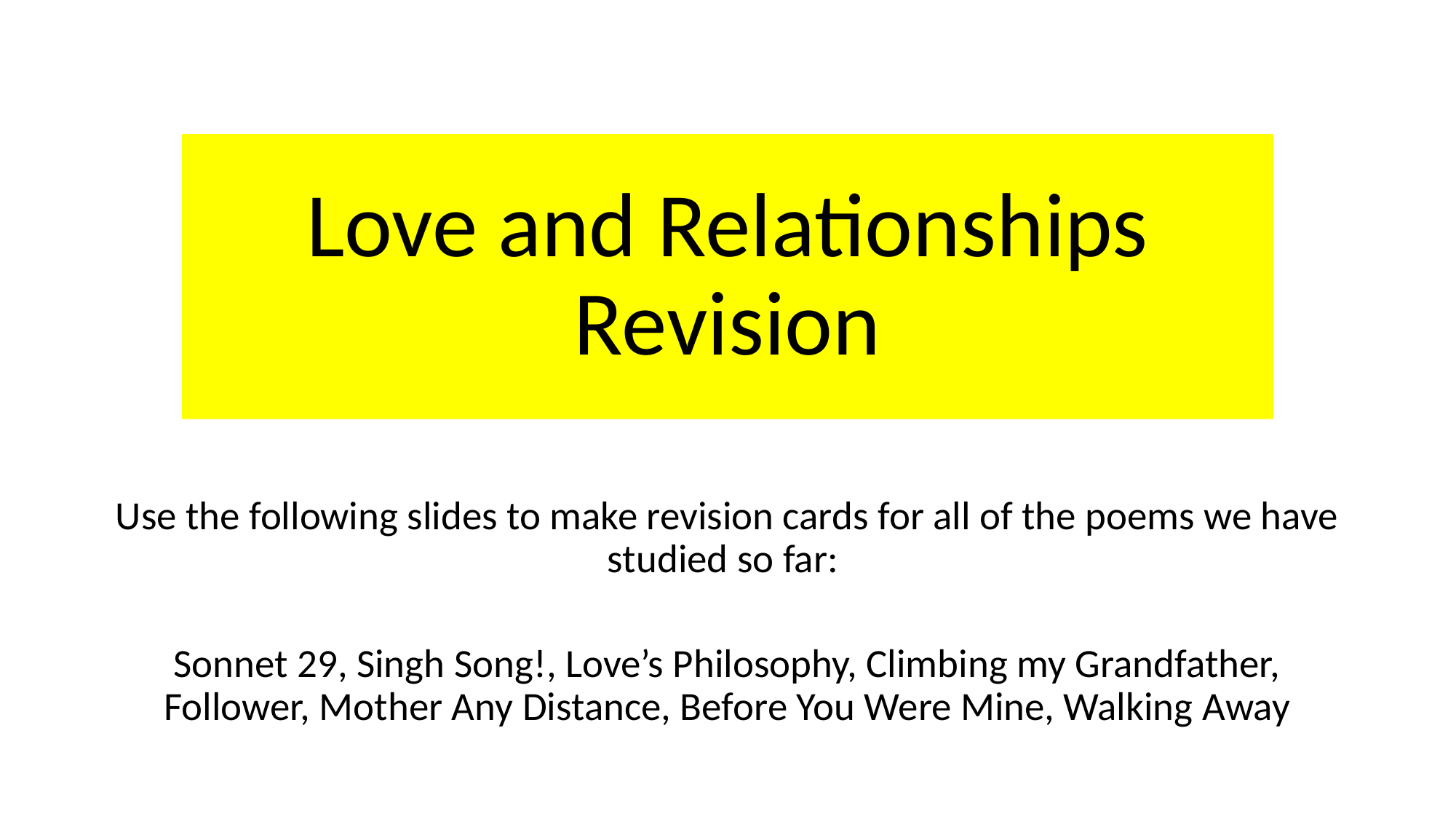

#
Love and Relationships Revision
Use the following slides to make revision cards for all of the poems we have studied so far:

Sonnet 29, Singh Song!, Love’s Philosophy, Climbing my Grandfather, Follower, Mother Any Distance, Before You Were Mine, Walking Away